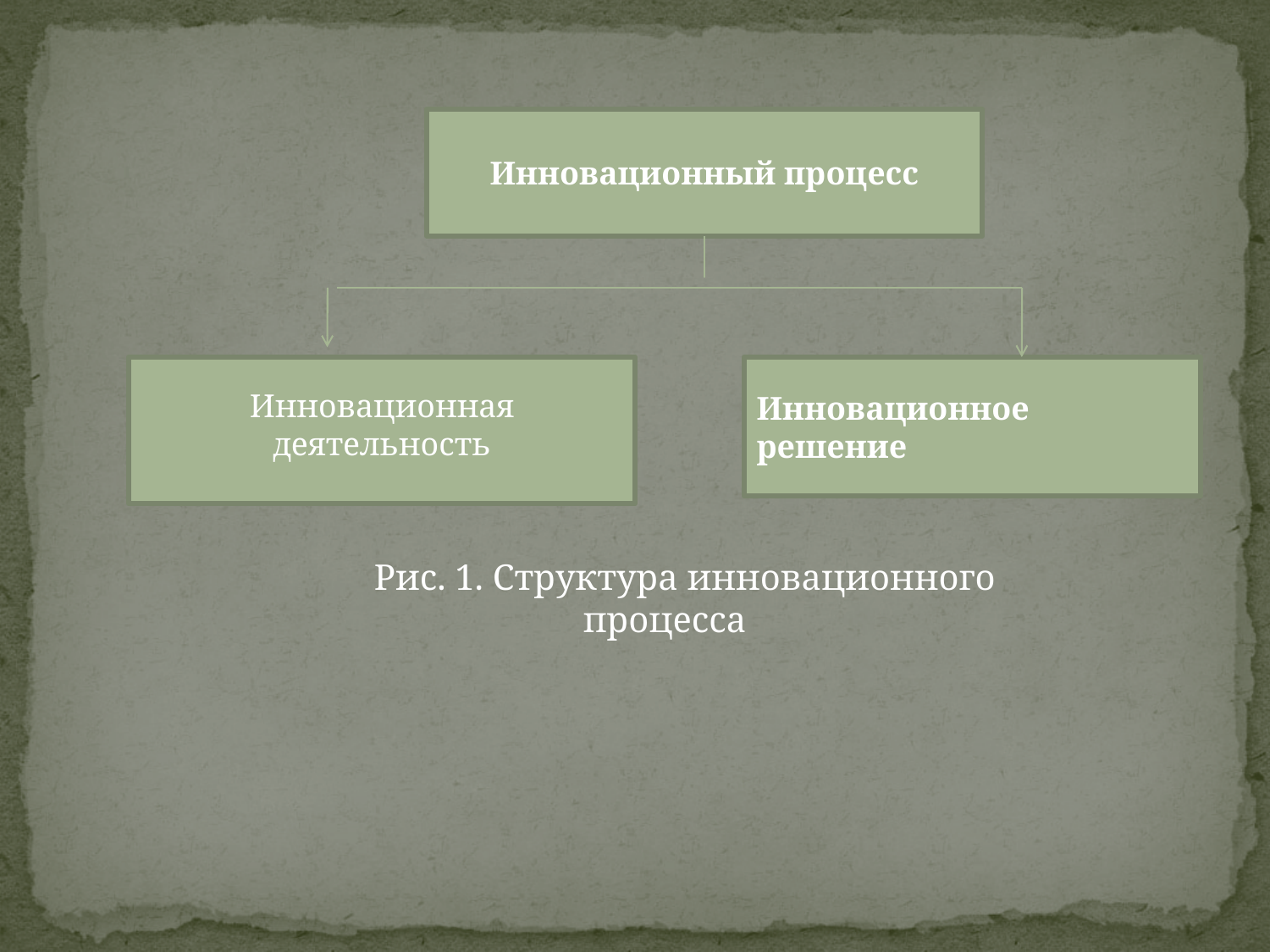

Инновационный процесс

Инновационная деятельность

Инновационное решение
Рис. 1. Структура инновационного процесса